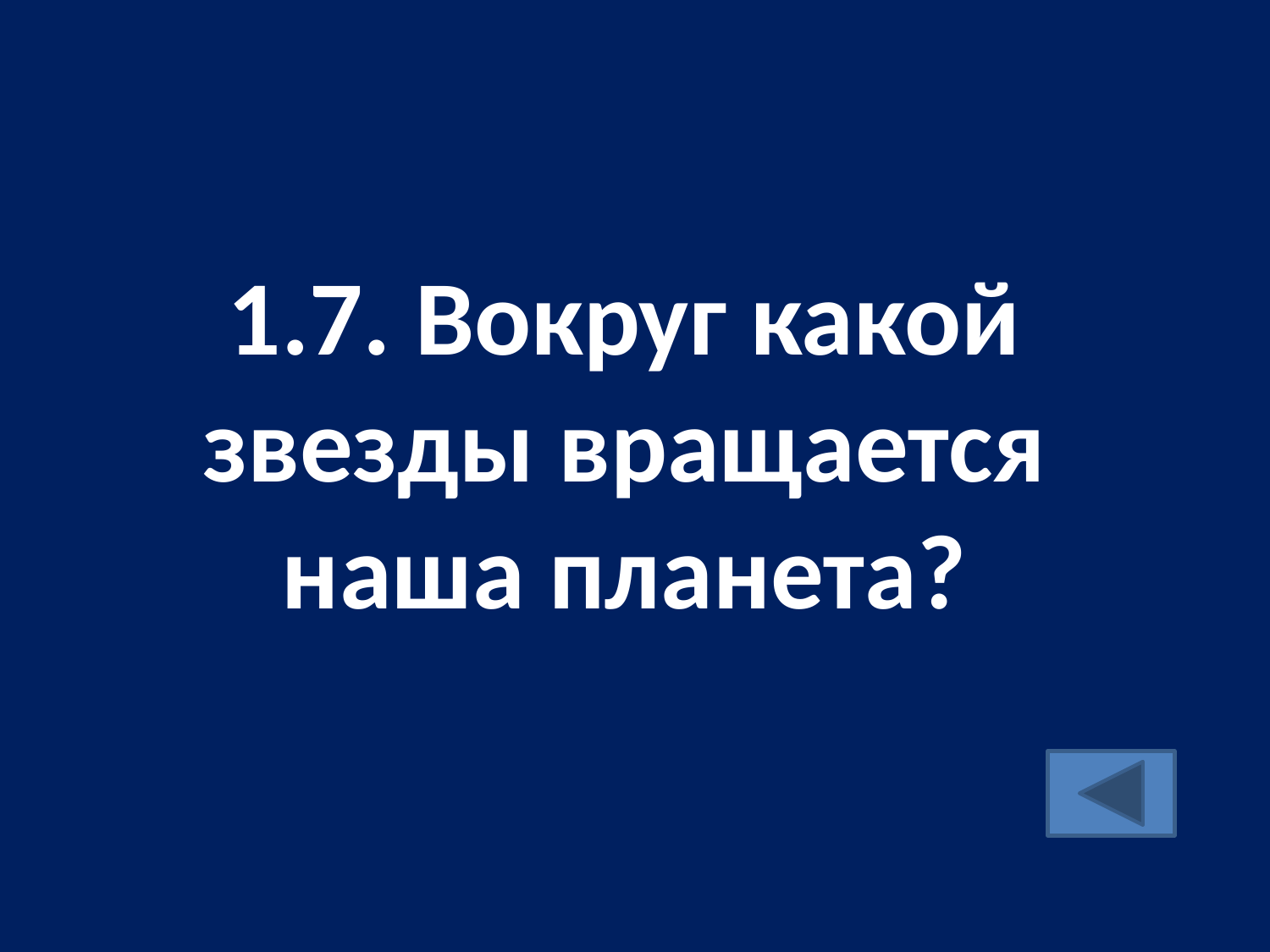

1.7. Вокруг какой звезды вращается наша планета?